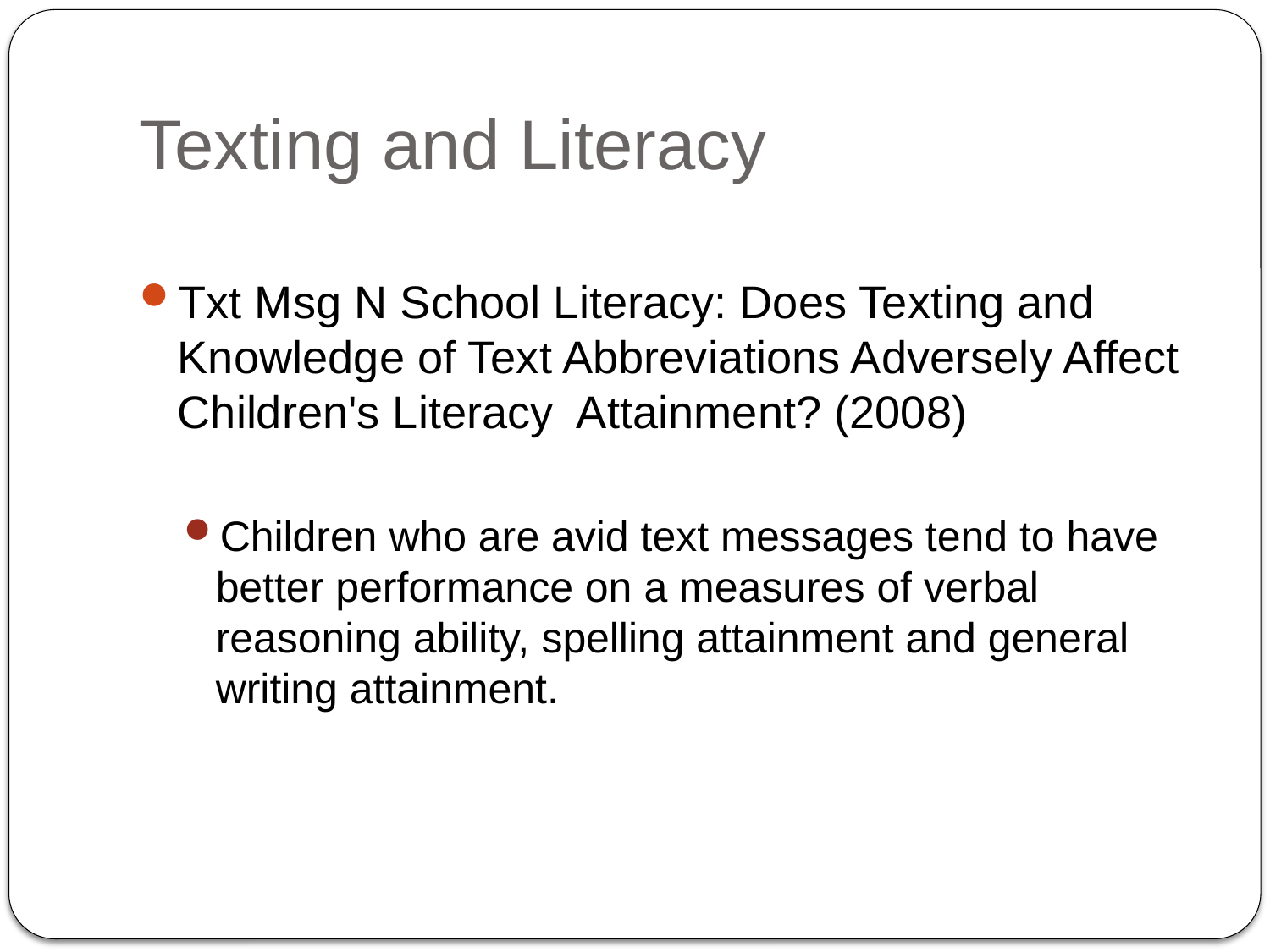

# Texting and Literacy

Txt Msg N School Literacy: Does Texting and Knowledge of Text Abbreviations Adversely Affect Children's Literacy  Attainment? (2008)

Children who are avid text messages tend to have better performance on a measures of verbal reasoning ability, spelling attainment and general writing attainment.